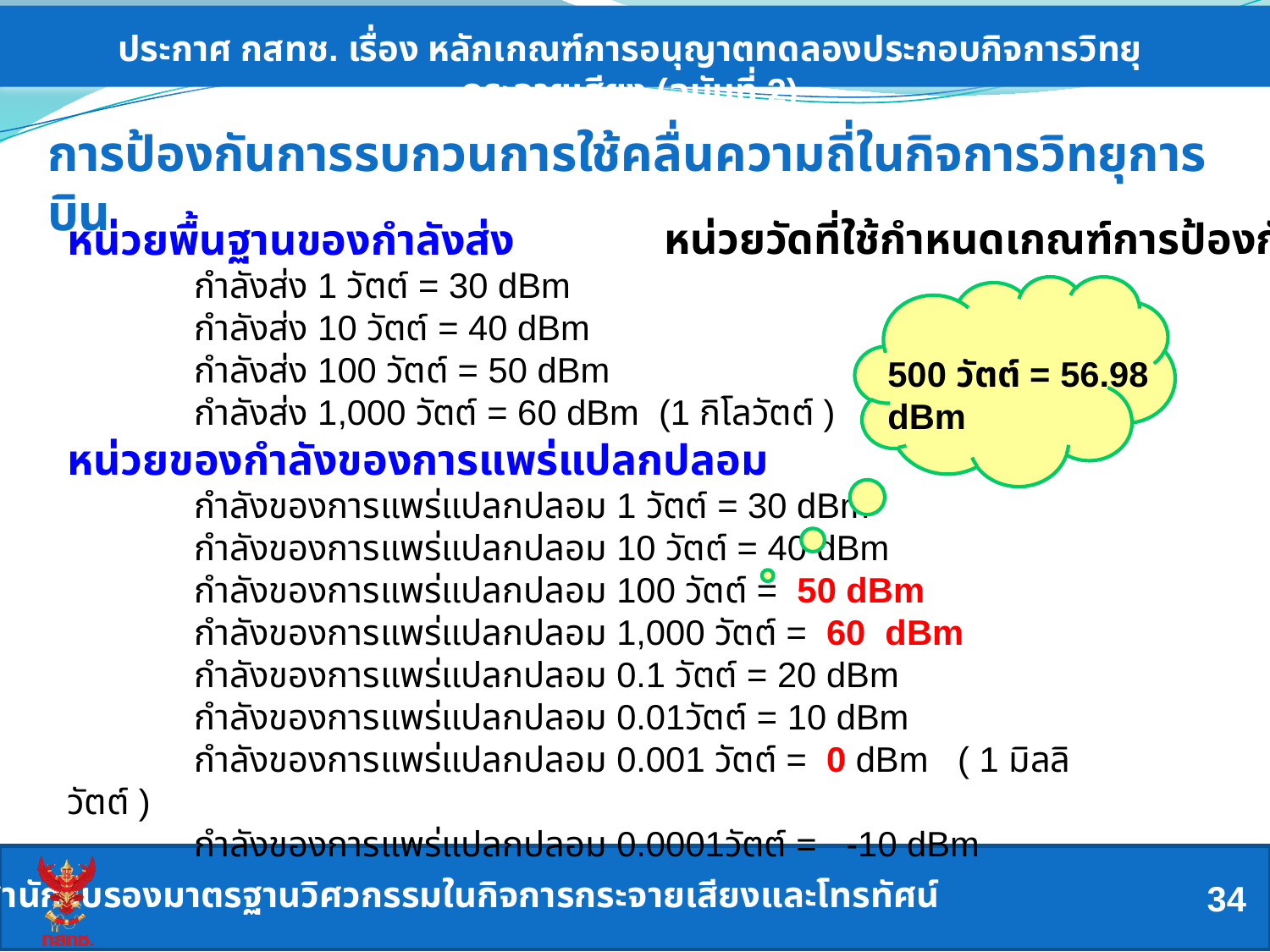

ประกาศ กสทช. เรื่อง หลักเกณฑ์การอนุญาตทดลองประกอบกิจการวิทยุกระจายเสียง (ฉบับที่ 2)
การป้องกันการรบกวนการใช้คลื่นความถี่ในกิจการวิทยุการบิน
หน่วยพื้นฐานของกำลังส่ง
	กำลังส่ง 1 วัตต์ = 30 dBm
	กำลังส่ง 10 วัตต์ = 40 dBm
	กำลังส่ง 100 วัตต์ = 50 dBm
	กำลังส่ง 1,000 วัตต์ = 60 dBm  (1 กิโลวัตต์ )
หน่วยของกำลังของการแพร่แปลกปลอม
	กำลังของการแพร่แปลกปลอม 1 วัตต์ = 30 dBm
	กำลังของการแพร่แปลกปลอม 10 วัตต์ = 40 dBm
	กำลังของการแพร่แปลกปลอม 100 วัตต์ =  50 dBm
	กำลังของการแพร่แปลกปลอม 1,000 วัตต์ =  60  dBm
	กำลังของการแพร่แปลกปลอม 0.1 วัตต์ = 20 dBm
	กำลังของการแพร่แปลกปลอม 0.01วัตต์ = 10 dBm
	กำลังของการแพร่แปลกปลอม 0.001 วัตต์ =  0 dBm   ( 1 มิลลิวัตต์ )
	กำลังของการแพร่แปลกปลอม 0.0001วัตต์ =   -10 dBm

หน่วยวัดที่ใช้กำหนดเกณฑ์การป้องกัน
500 วัตต์ = 56.98 dBm